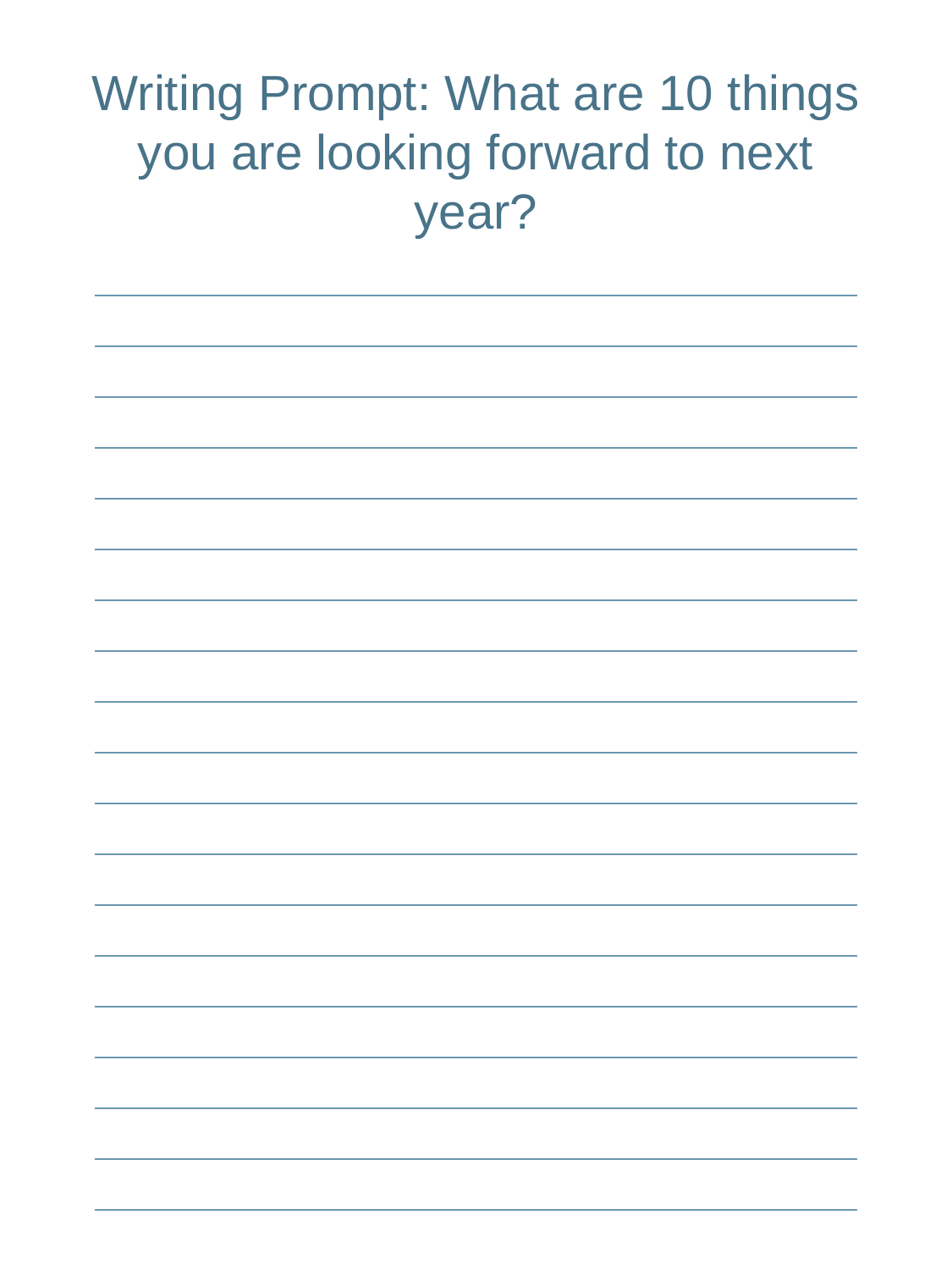

Writing Prompt: What are 10 things you are looking forward to next year?
|  |
| --- |
|  |
|  |
|  |
|  |
|  |
|  |
|  |
|  |
|  |
|  |
|  |
|  |
|  |
|  |
|  |
|  |
|  |